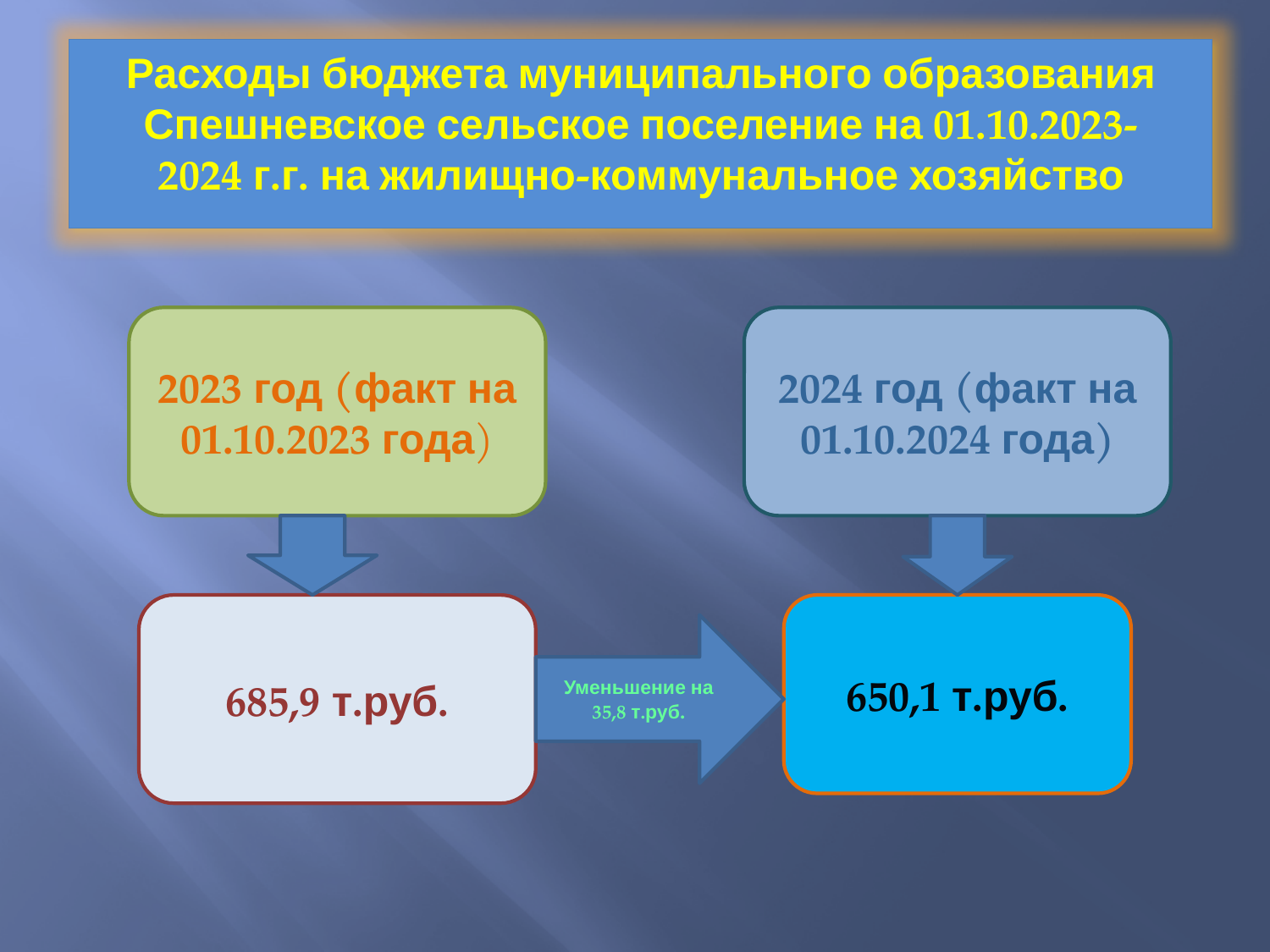

Расходы бюджета муниципального образования Спешневское сельское поселение на 01.10.2023-
2024 г.г. на жилищно-коммунальное хозяйство
2023 год (факт на 01.10.2023 года)
2024 год (факт на 01.10.2024 года)

685,9 т.руб.
650,1 т.руб.
Уменьшение на 35,8 т.руб.